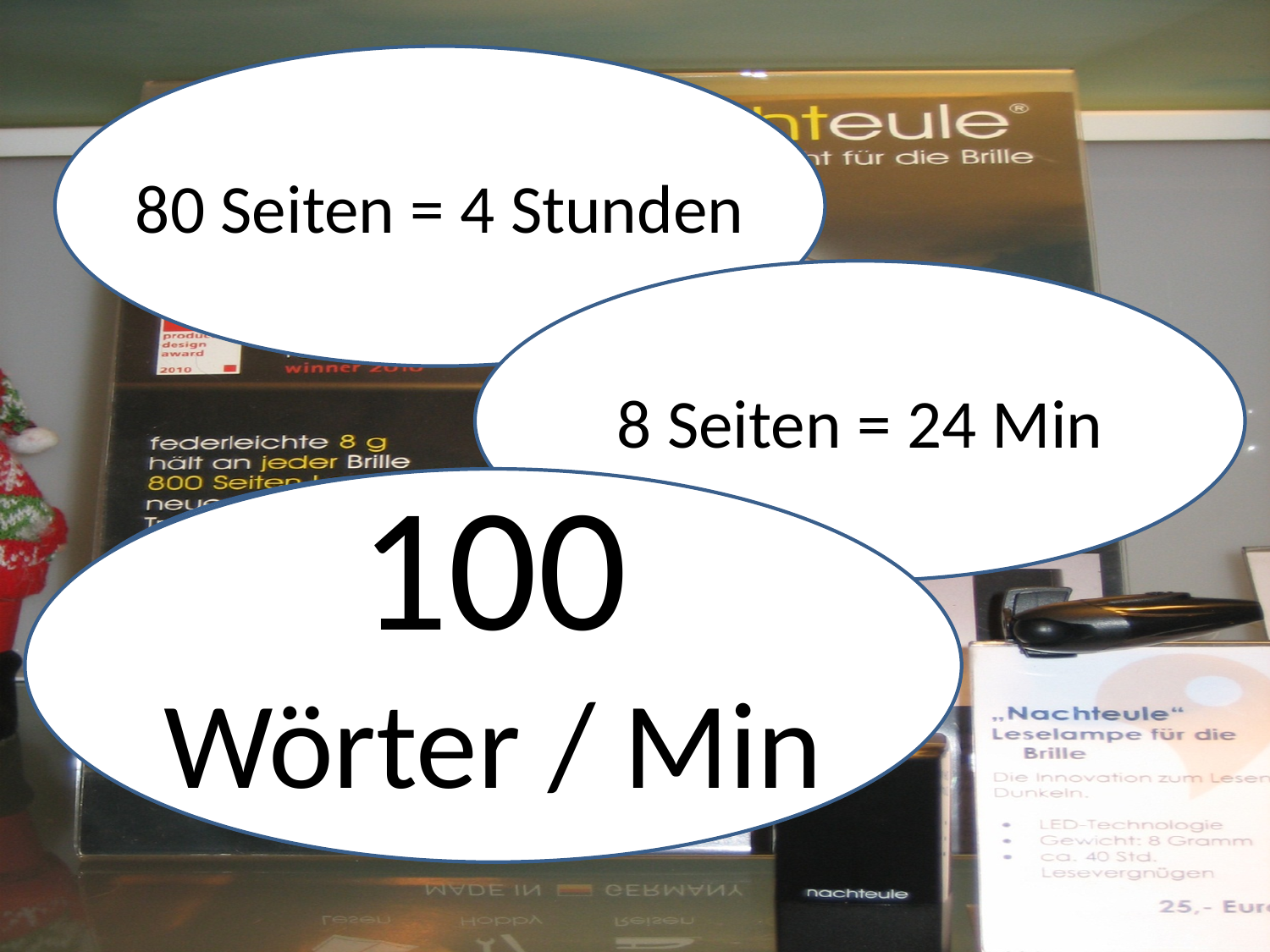

#

800 Seiten = 40 Stunden
80 Seiten = 4 Stunden

8 Seiten = 24 Min
80 Seiten = 240 Min
100
Wörter / Min

2400 Wörter = 24 Min